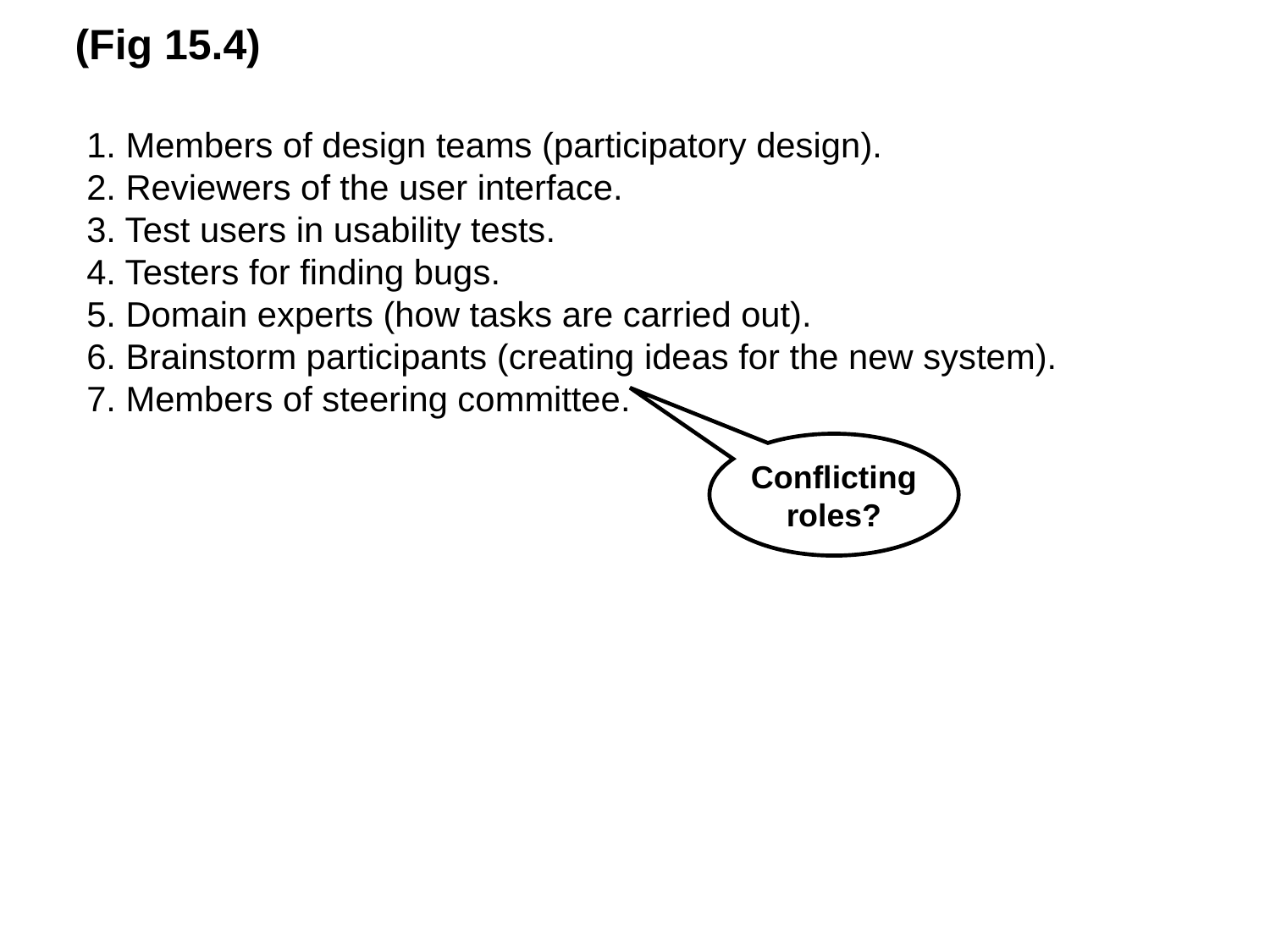

(Fig 15.4)
1. Members of design teams (participatory design).
2. Reviewers of the user interface.
3. Test users in usability tests.
4. Testers for finding bugs.
5. Domain experts (how tasks are carried out).
6. Brainstorm participants (creating ideas for the new system).
7. Members of steering committee.
Conflicting
roles?